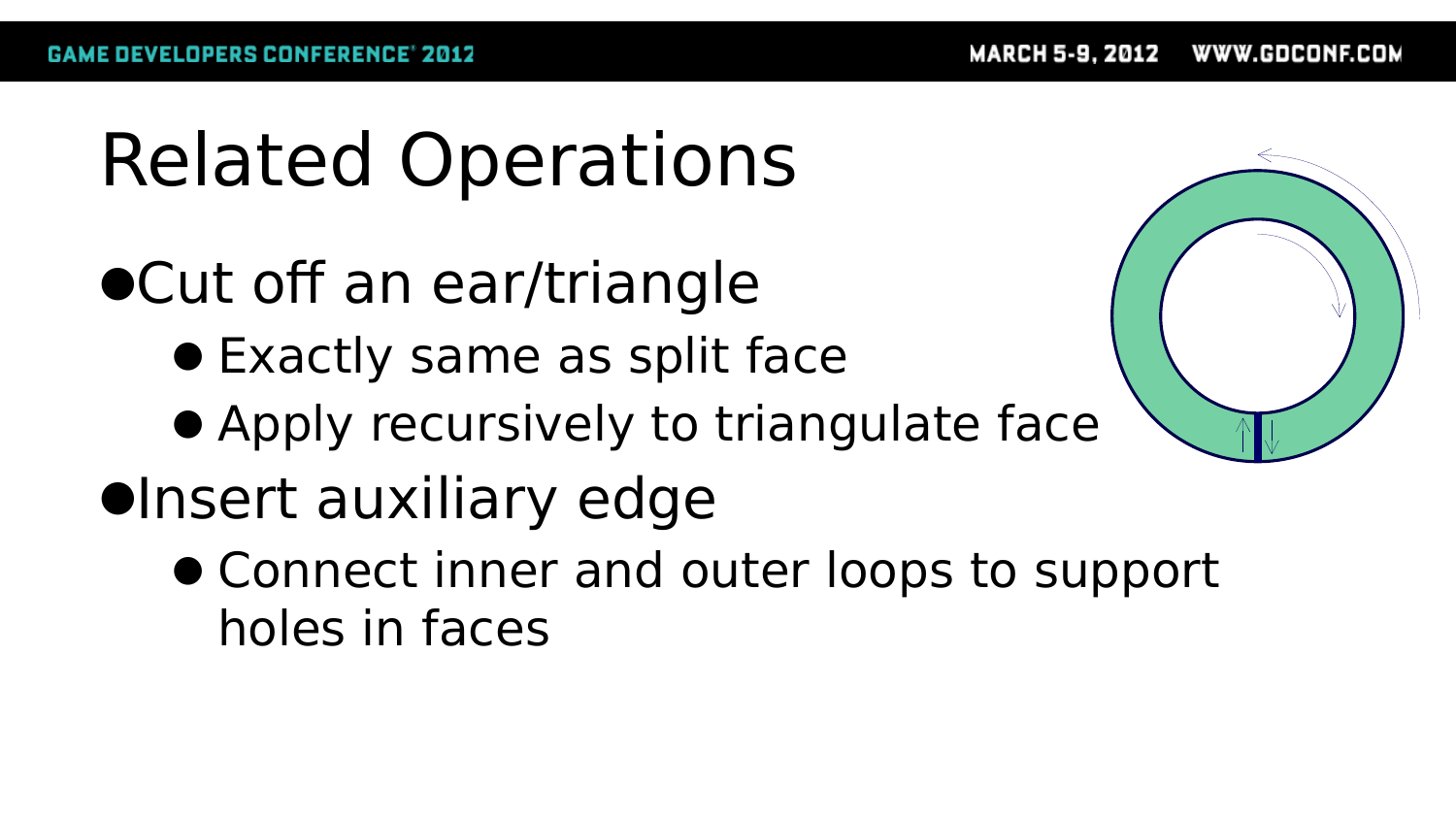

# Related Operations

Cut off an ear/triangle
Exactly same as split face
Apply recursively to triangulate face
Insert auxiliary edge
Connect inner and outer loops to support holes in faces